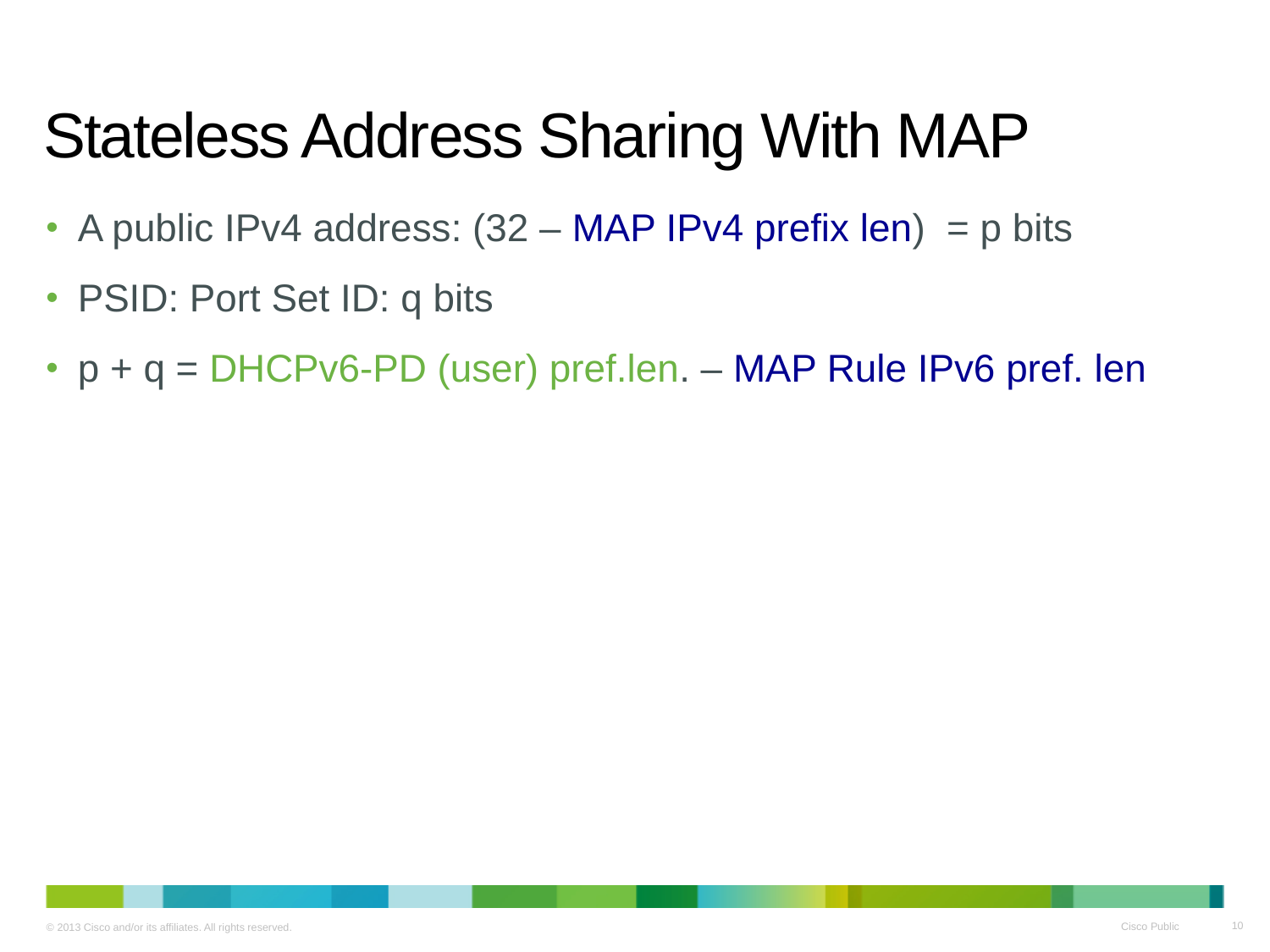

# Stateless Address Sharing With MAP
A public IPv4 address: (32 – MAP IPv4 prefix len)  = p bits
PSID: Port Set ID: q bits
p + q = DHCPv6-PD (user) pref.len. – MAP Rule IPv6 pref. len